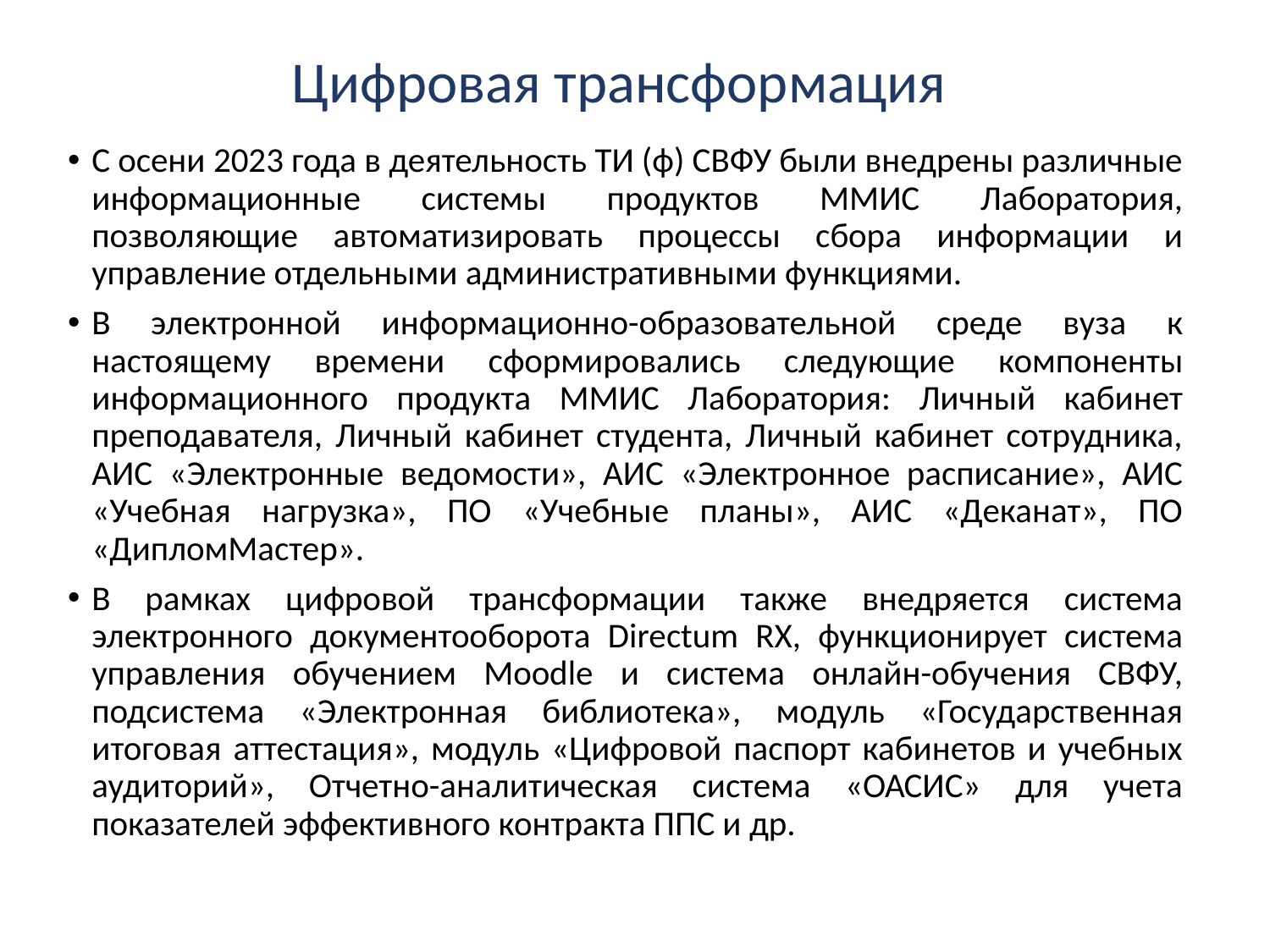

# Цифровая трансформация
С осени 2023 года в деятельность ТИ (ф) СВФУ были внедрены различные информационные системы продуктов ММИС Лаборатория, позволяющие автоматизировать процессы сбора информации и управление отдельными административными функциями.
В электронной информационно-образовательной среде вуза к настоящему времени сформировались следующие компоненты информационного продукта ММИС Лаборатория: Личный кабинет преподавателя, Личный кабинет студента, Личный кабинет сотрудника, АИС «Электронные ведомости», АИС «Электронное расписание», АИС «Учебная нагрузка», ПО «Учебные планы», АИС «Деканат», ПО «ДипломМастер».
В рамках цифровой трансформации также внедряется система электронного документооборота Directum RX, функционирует система управления обучением Moodle и система онлайн-обучения СВФУ, подсистема «Электронная библиотека», модуль «Государственная итоговая аттестация», модуль «Цифровой паспорт кабинетов и учебных аудиторий», Отчетно-аналитическая система «ОАСИС» для учета показателей эффективного контракта ППС и др.